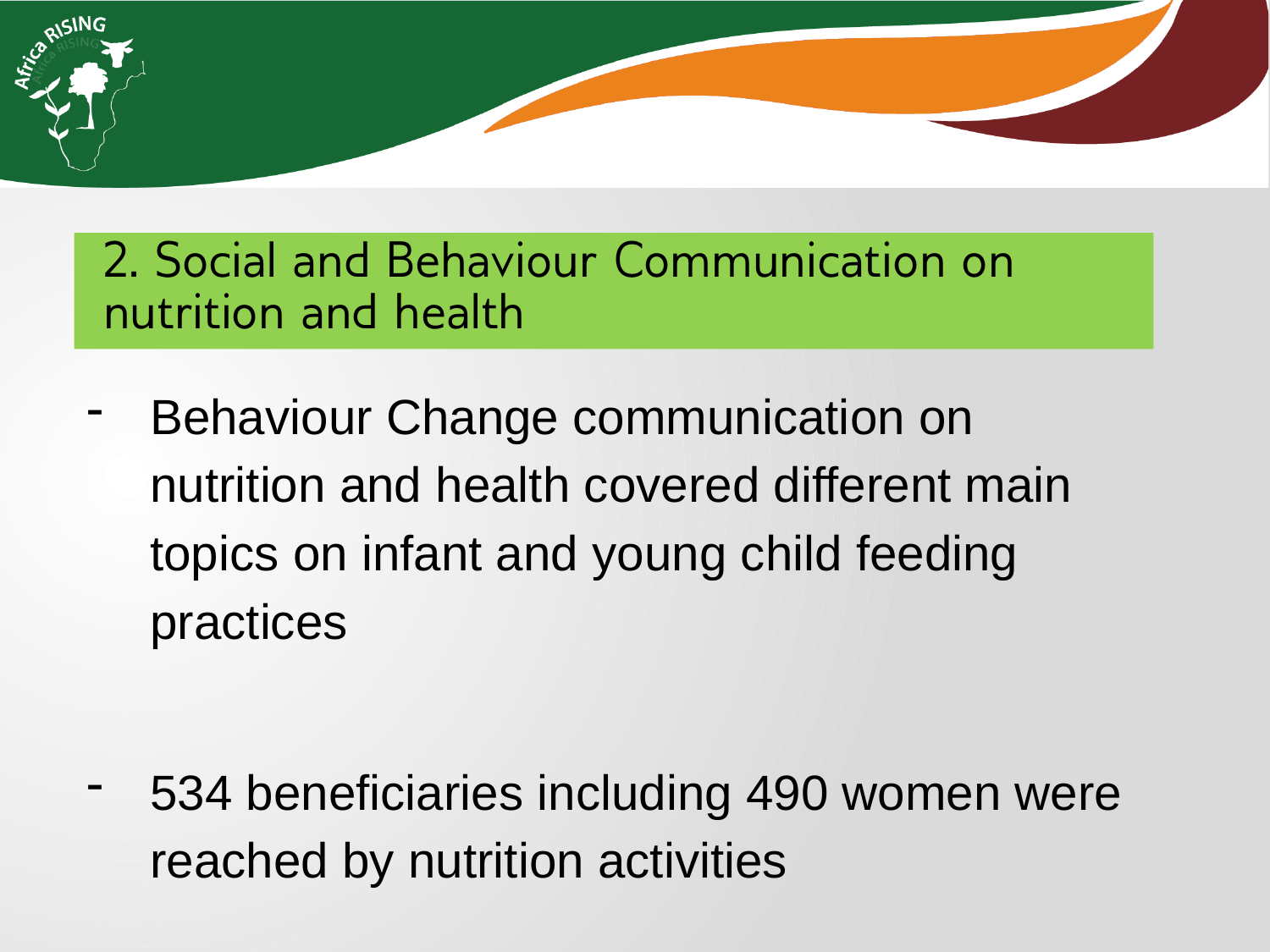

2. Social and Behaviour Communication on nutrition and health

Behaviour Change communication on nutrition and health covered different main topics on infant and young child feeding practices

534 beneficiaries including 490 women were reached by nutrition activities